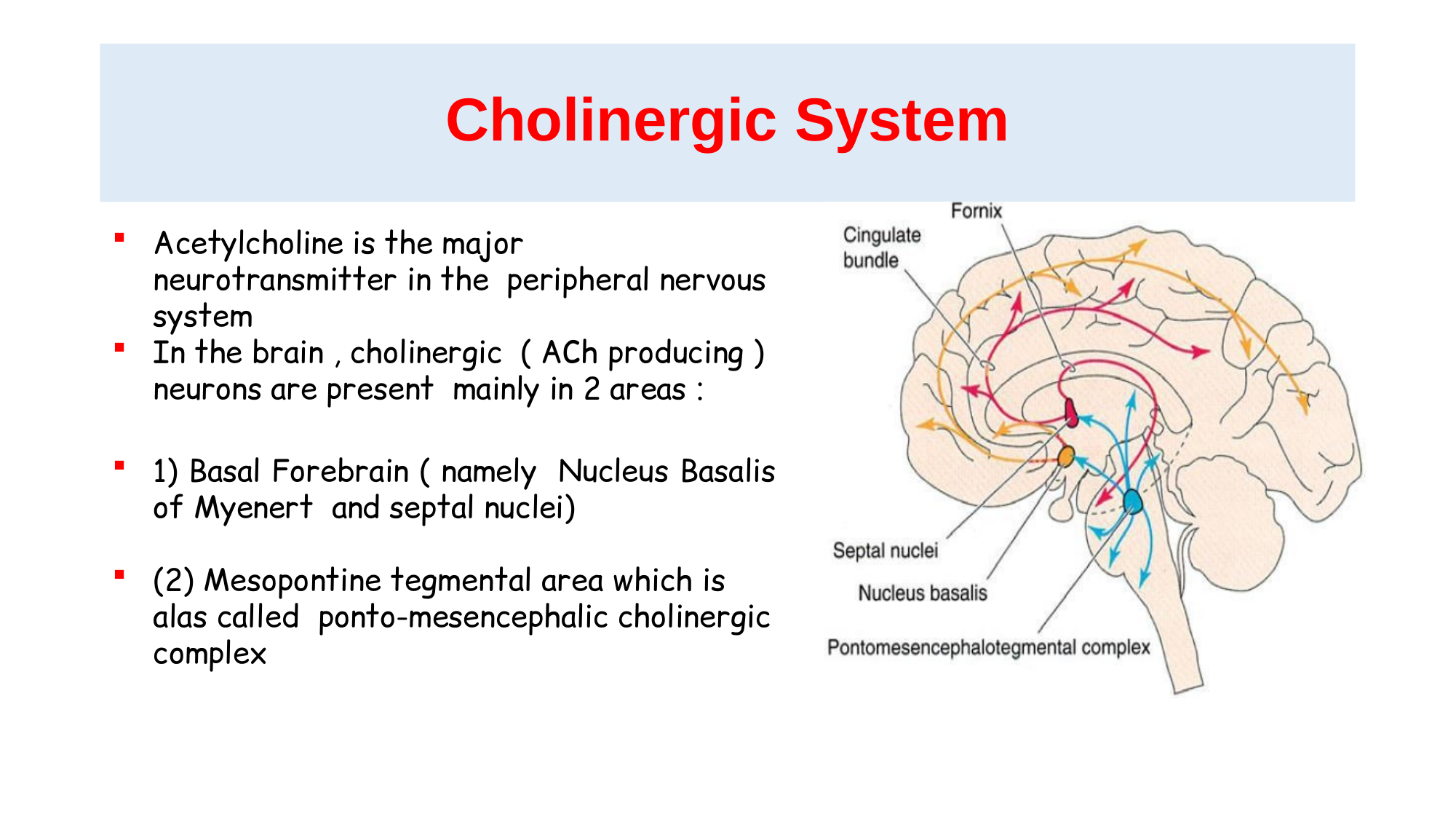

# Cholinergic System

Acetylcholine is the major  neurotransmitter in the  peripheral nervous system
In the brain , cholinergic  ( ACh producing )  neurons are present  mainly in 2 areas :

1) Basal Forebrain ( namely  Nucleus Basalis of Myenert  and septal nuclei)
(2) Mesopontine tegmental area which is alas called  ponto-mesencephalic cholinergic complex